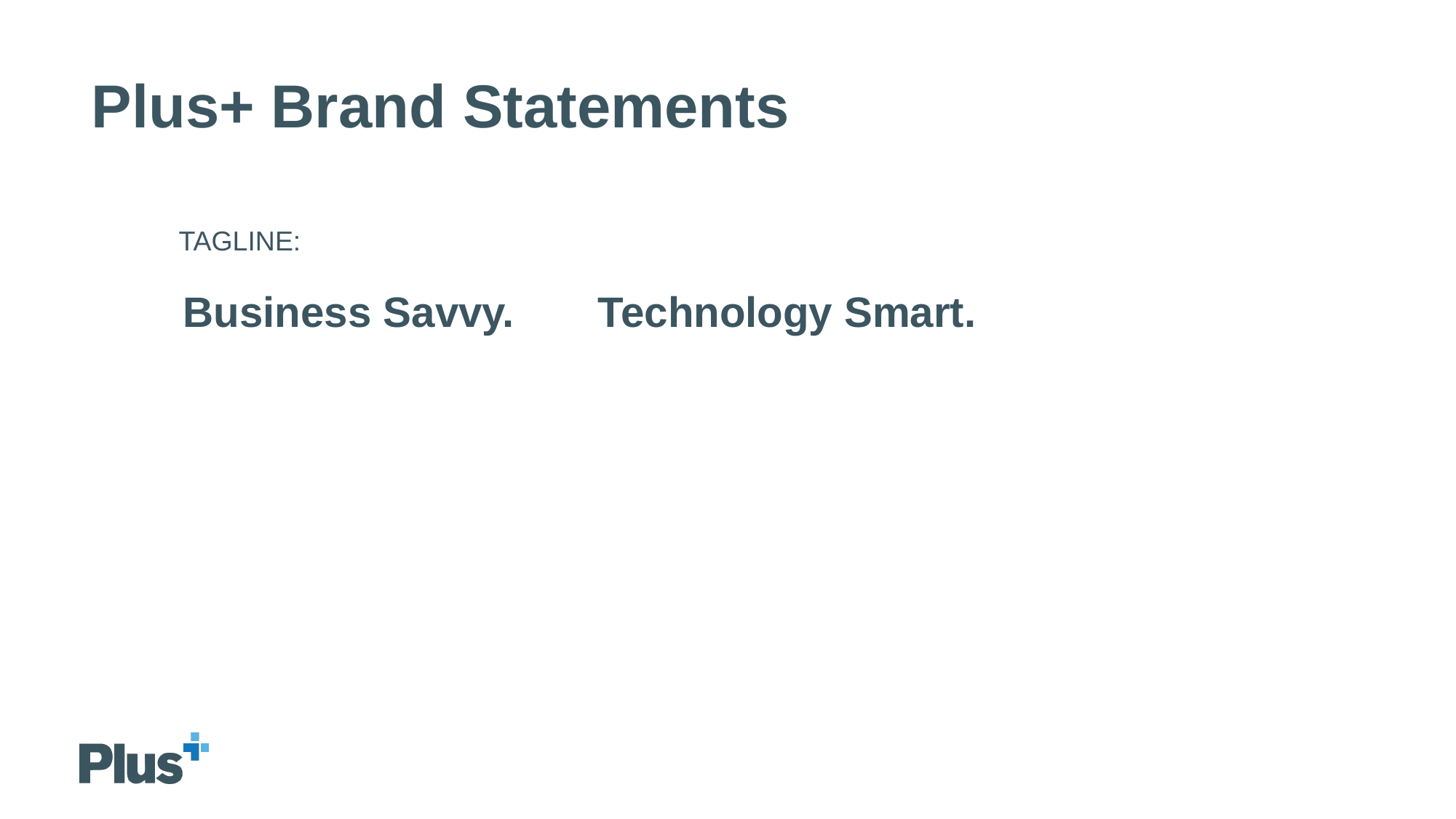

Plus+ Brand Statements
TAGLINE:
Business Savvy.
Technology Smart.